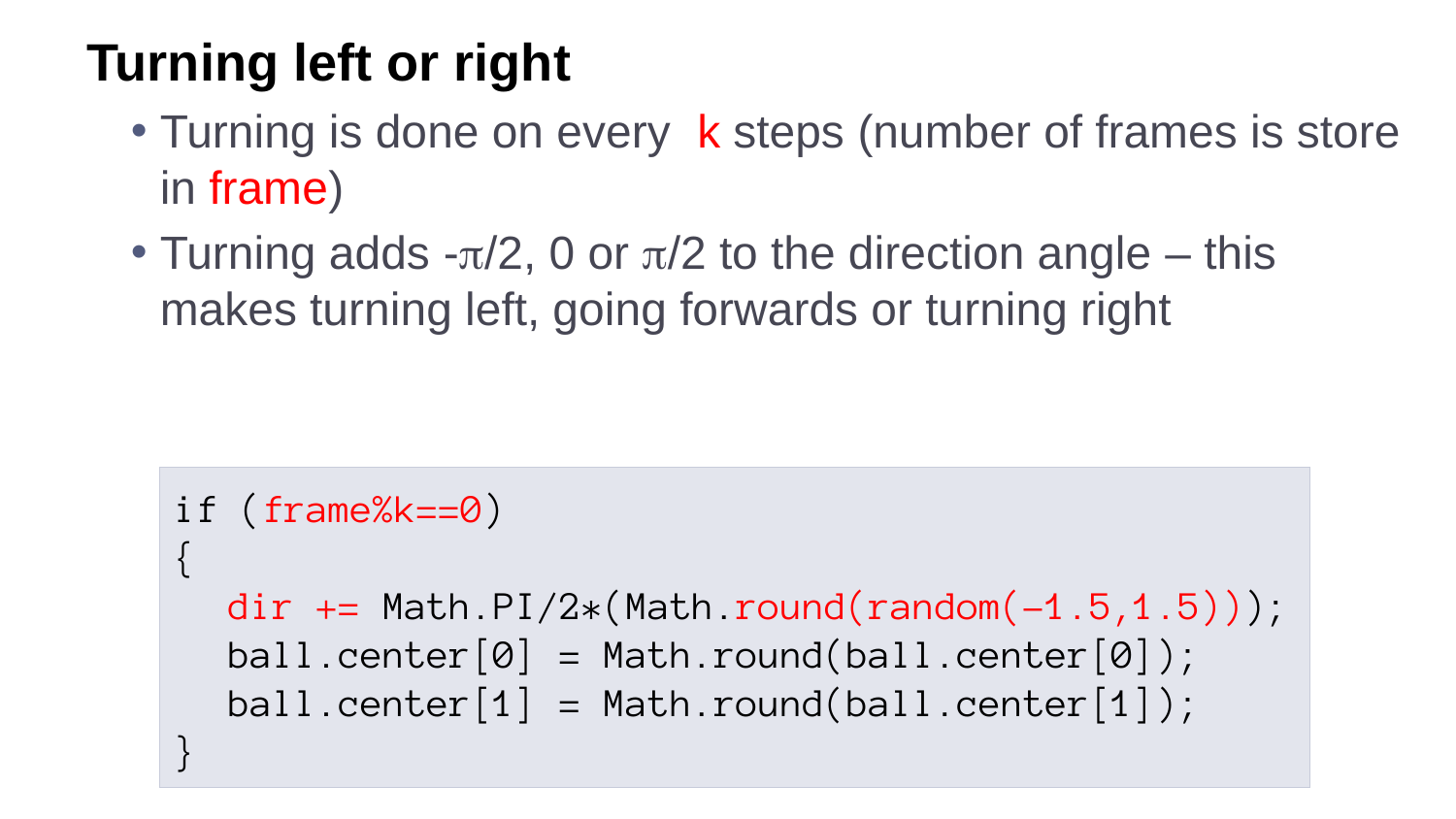

Turning left or right
Turning is done on every  k steps (number of frames is store in frame)
Turning adds -π/2, 0 or π/2 to the direction angle – this makes turning left, going forwards or turning right
if (frame%k==0)
{
	dir += Math.PI/2*(Math.round(random(-1.5,1.5)));
	ball.center[0] = Math.round(ball.center[0]);
	ball.center[1] = Math.round(ball.center[1]);
}